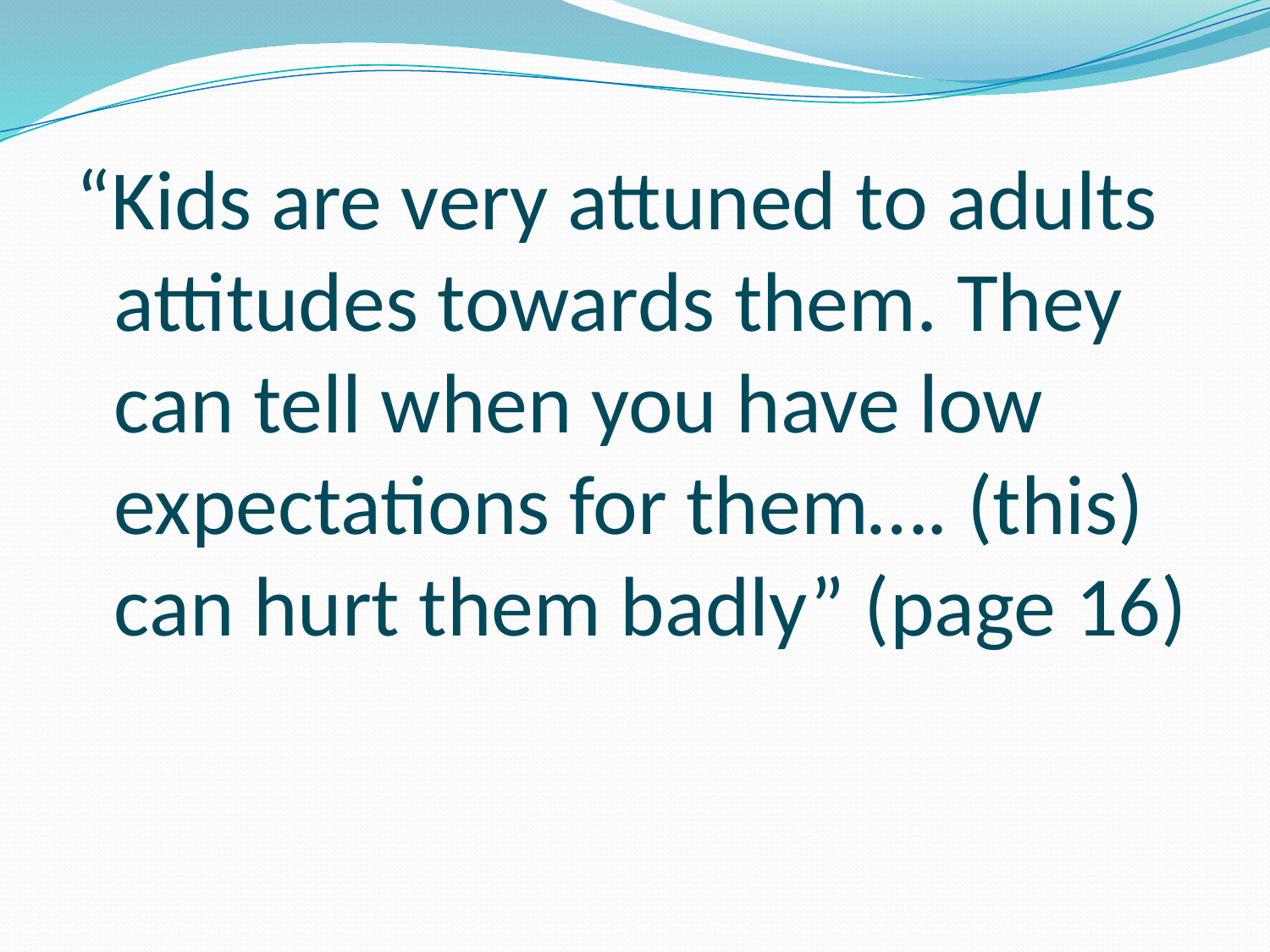

“Kids are very attuned to adults attitudes towards them. They can tell when you have low expectations for them…. (this) can hurt them badly” (page 16)